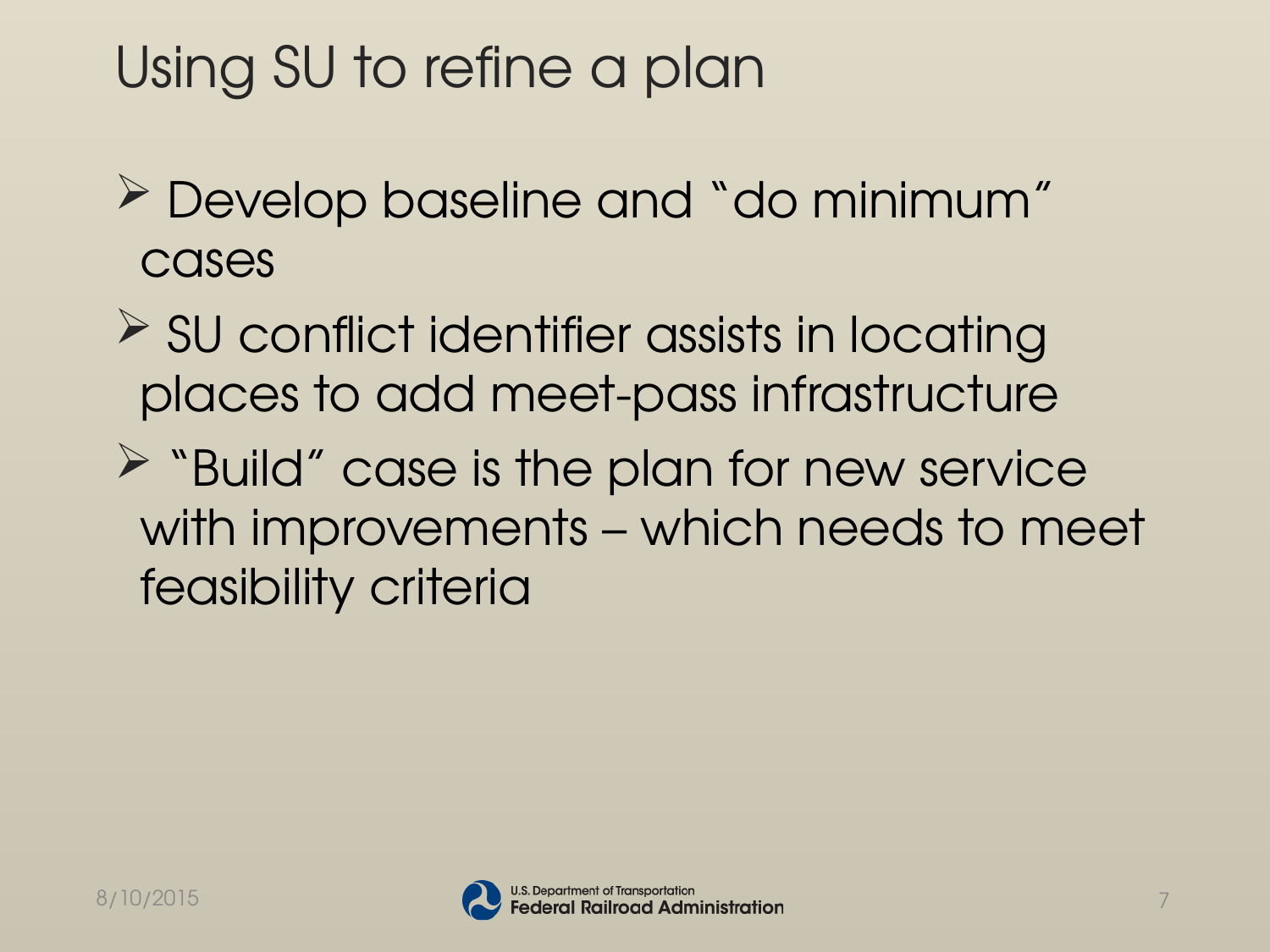

# Using SU to refine a plan
 Develop baseline and “do minimum” cases
 SU conflict identifier assists in locating places to add meet-pass infrastructure
 “Build” case is the plan for new service with improvements – which needs to meet feasibility criteria
8/10/2015
7